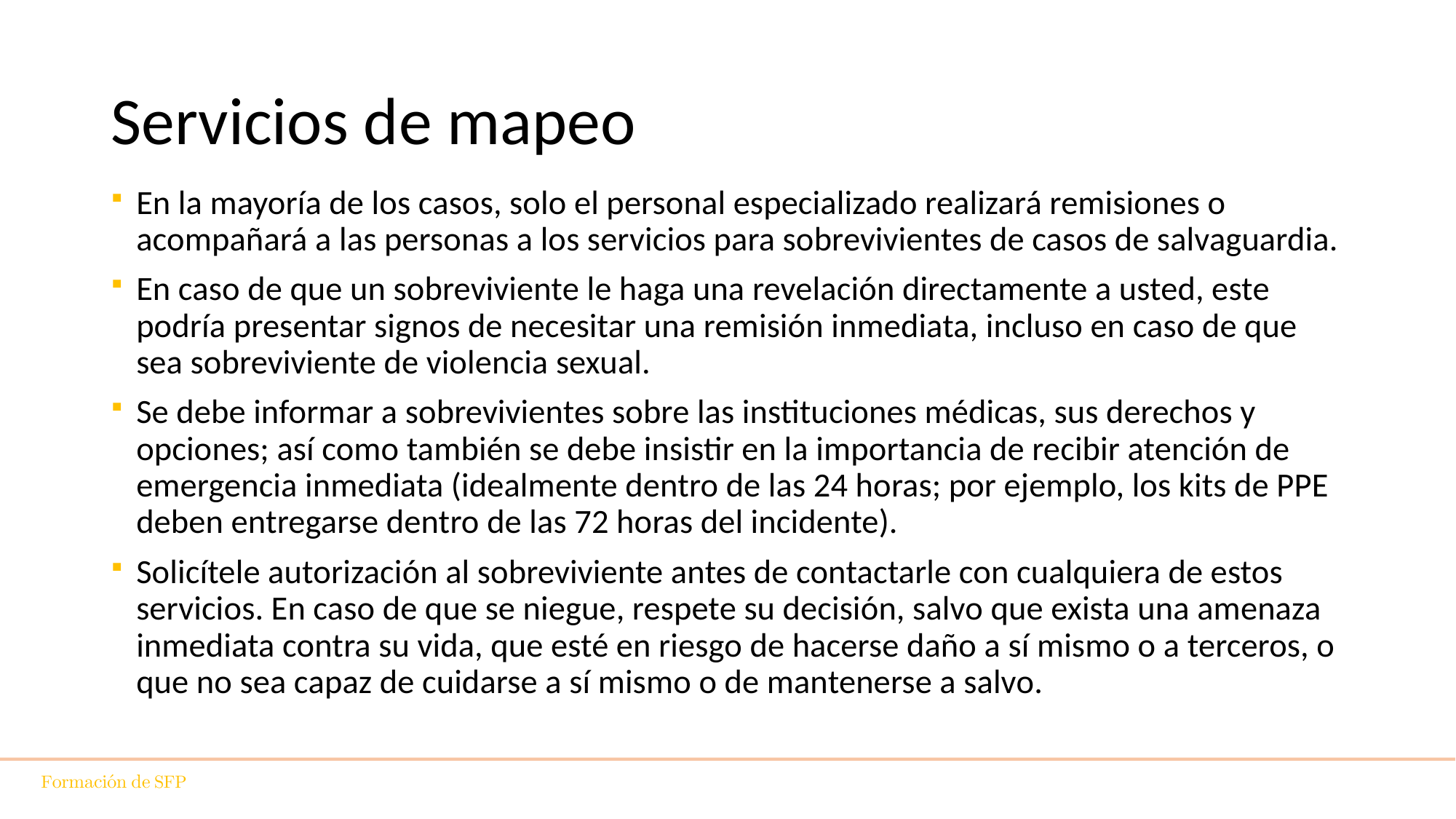

# Servicios de mapeo
En la mayoría de los casos, solo el personal especializado realizará remisiones o acompañará a las personas a los servicios para sobrevivientes de casos de salvaguardia.
En caso de que un sobreviviente le haga una revelación directamente a usted, este podría presentar signos de necesitar una remisión inmediata, incluso en caso de que sea sobreviviente de violencia sexual.
Se debe informar a sobrevivientes sobre las instituciones médicas, sus derechos y opciones; así como también se debe insistir en la importancia de recibir atención de emergencia inmediata (idealmente dentro de las 24 horas; por ejemplo, los kits de PPE deben entregarse dentro de las 72 horas del incidente).
Solicítele autorización al sobreviviente antes de contactarle con cualquiera de estos servicios. En caso de que se niegue, respete su decisión, salvo que exista una amenaza inmediata contra su vida, que esté en riesgo de hacerse daño a sí mismo o a terceros, o que no sea capaz de cuidarse a sí mismo o de mantenerse a salvo.

Formación de SFP